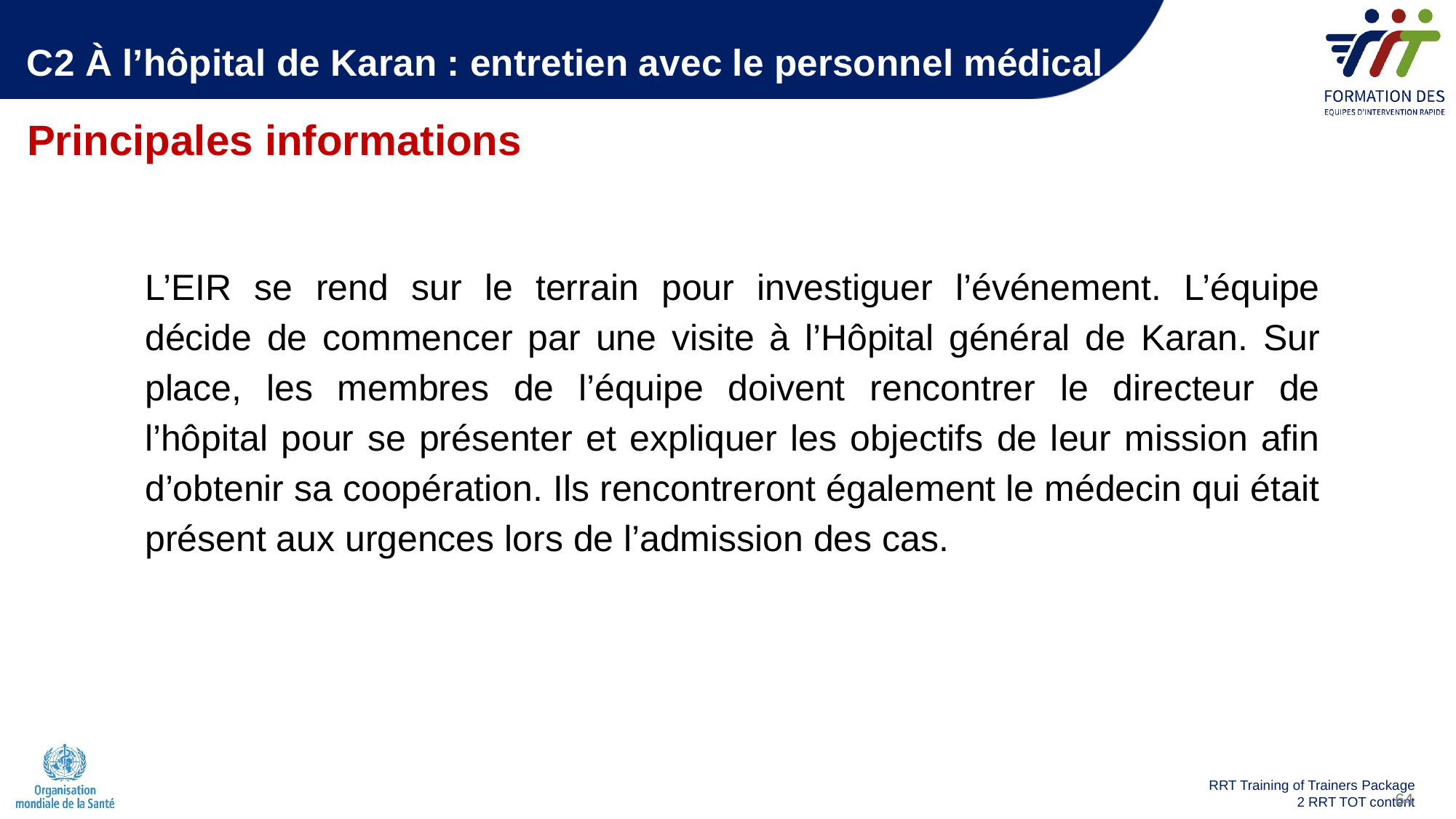

# C2 À l’hôpital de Karan : entretien avec le personnel médical

Principales informations
L’EIR se rend sur le terrain pour investiguer l’événement. L’équipe décide de commencer par une visite à l’Hôpital général de Karan. Sur place, les membres de l’équipe doivent rencontrer le directeur de l’hôpital pour se présenter et expliquer les objectifs de leur mission afin d’obtenir sa coopération. Ils rencontreront également le médecin qui était présent aux urgences lors de l’admission des cas.